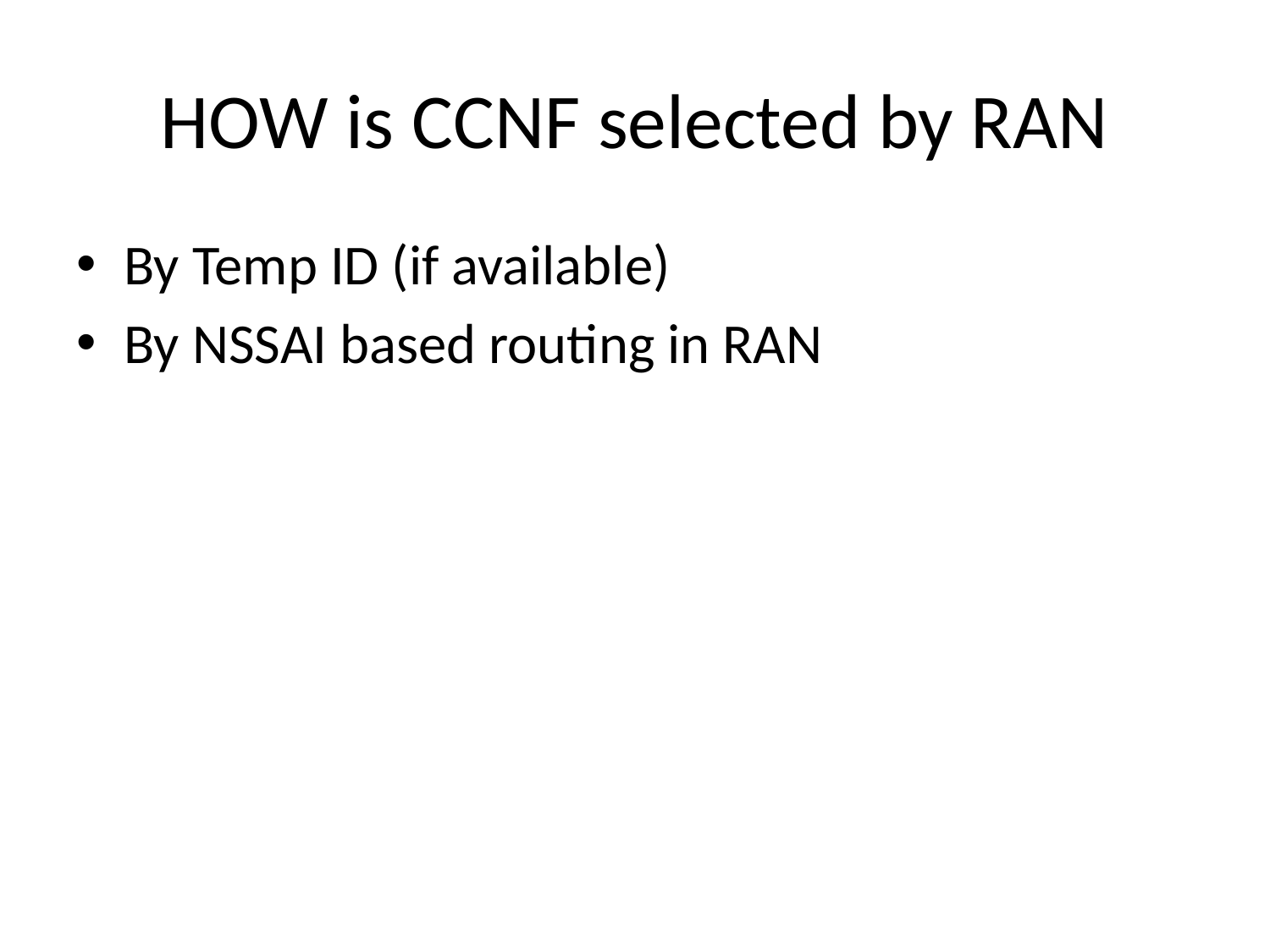

# HOW is CCNF selected by RAN
By Temp ID (if available)
By NSSAI based routing in RAN